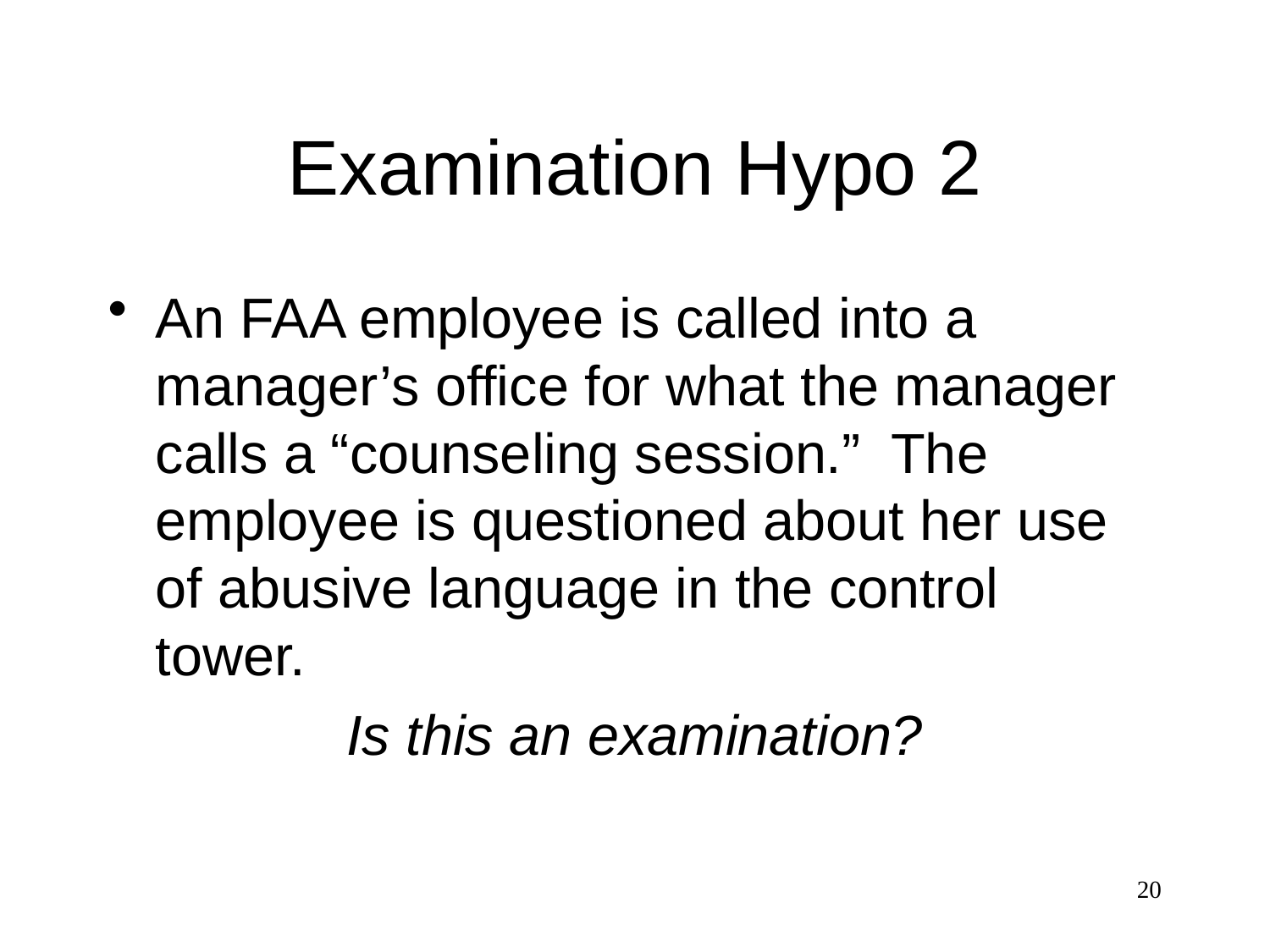

# Examination Hypo 2
An FAA employee is called into a manager’s office for what the manager calls a “counseling session.”  The employee is questioned about her use of abusive language in the control tower.
Is this an examination?

20